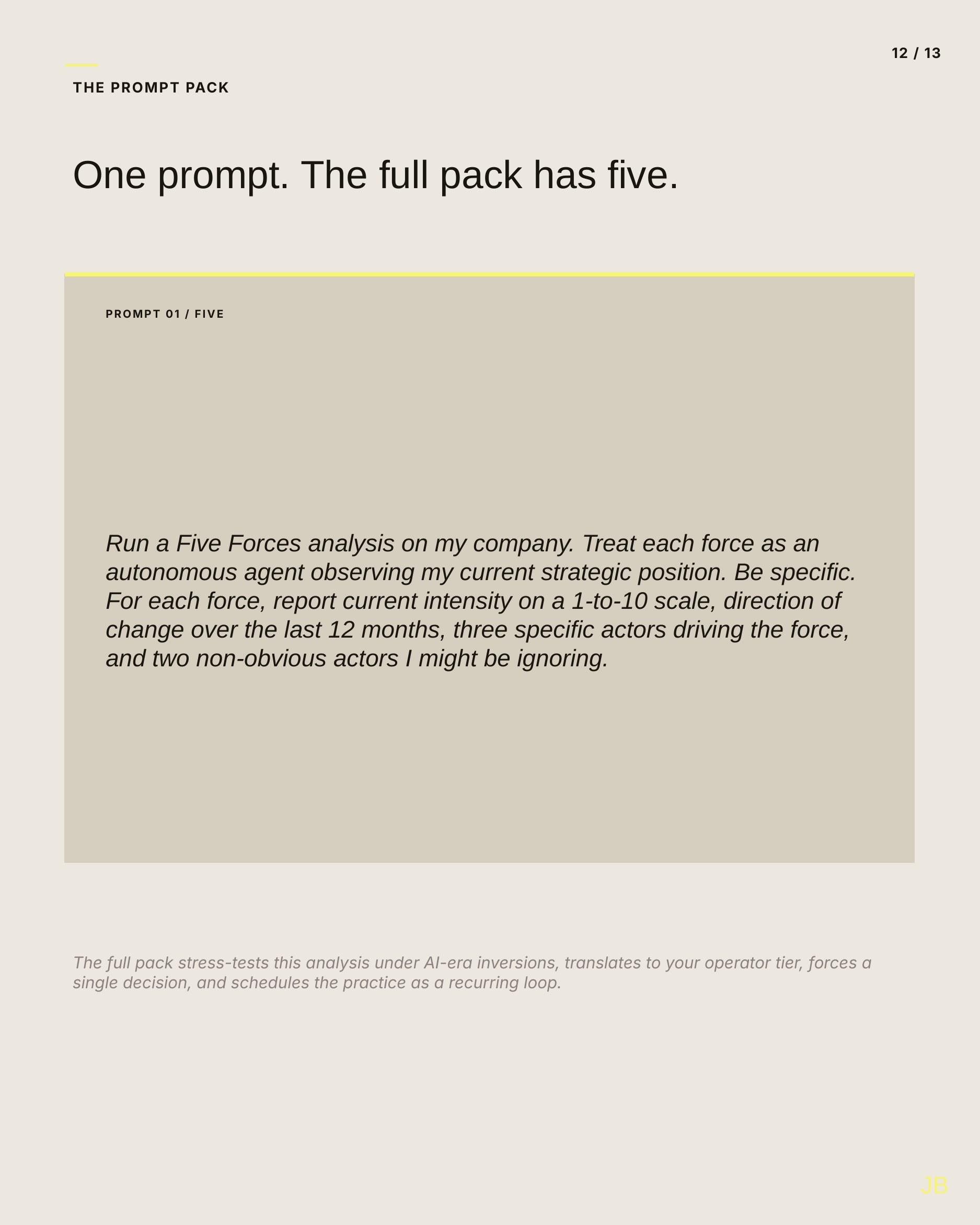

12 / 13

THE PROMPT PACK
One prompt. The full pack has five.

PROMPT 01 / FIVE
Run a Five Forces analysis on my company. Treat each force as an autonomous agent observing my current strategic position. Be specific. For each force, report current intensity on a 1-to-10 scale, direction of change over the last 12 months, three specific actors driving the force, and two non-obvious actors I might be ignoring.
The full pack stress-tests this analysis under AI-era inversions, translates to your operator tier, forces a single decision, and schedules the practice as a recurring loop.
JB